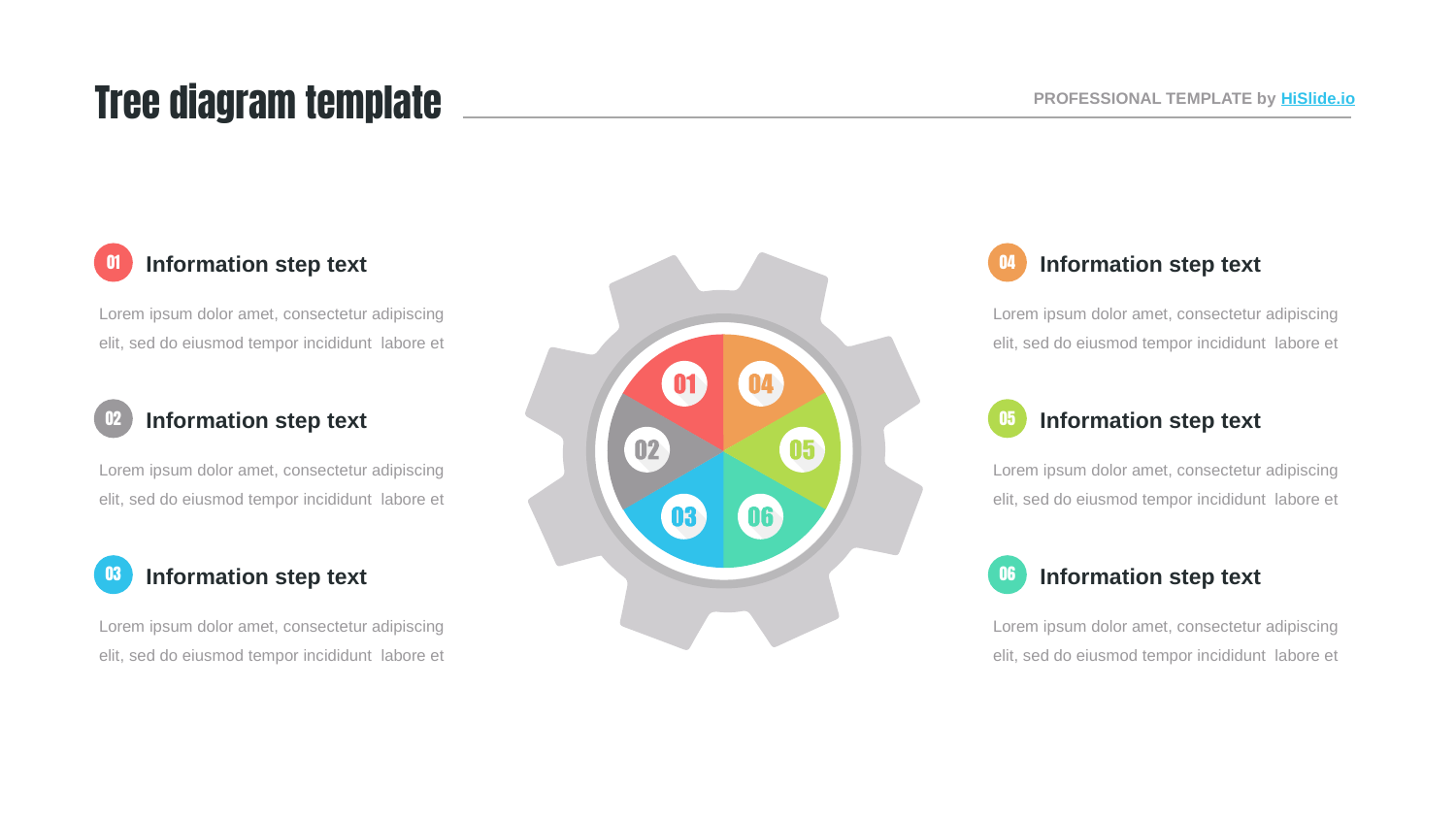

Tree diagram template
PROFESSIONAL TEMPLATE by HiSlide.io

01
Information step text
Lorem ipsum dolor amet, consectetur adipiscing elit, sed do eiusmod tempor incididunt  labore et

02
Information step text
Lorem ipsum dolor amet, consectetur adipiscing elit, sed do eiusmod tempor incididunt  labore et

03
Information step text
Lorem ipsum dolor amet, consectetur adipiscing elit, sed do eiusmod tempor incididunt  labore et

04
Information step text
Lorem ipsum dolor amet, consectetur adipiscing elit, sed do eiusmod tempor incididunt  labore et

05
Information step text
Lorem ipsum dolor amet, consectetur adipiscing elit, sed do eiusmod tempor incididunt  labore et

06
Information step text
Lorem ipsum dolor amet, consectetur adipiscing elit, sed do eiusmod tempor incididunt  labore et